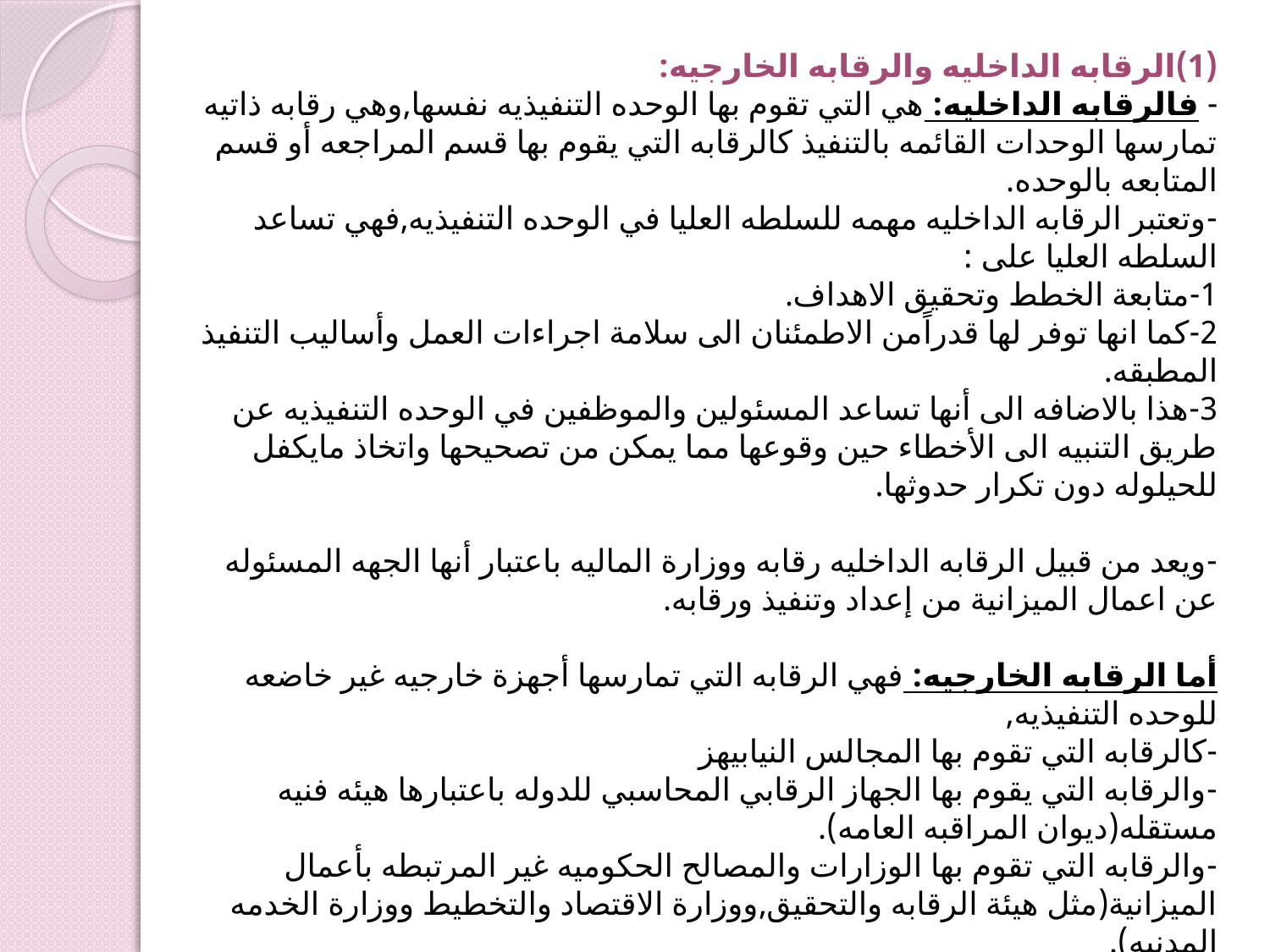

(1)الرقابه الداخليه والرقابه الخارجيه:
- فالرقابه الداخليه: هي التي تقوم بها الوحده التنفيذيه نفسها,وهي رقابه ذاتيه تمارسها الوحدات القائمه بالتنفيذ كالرقابه التي يقوم بها قسم المراجعه أو قسم المتابعه بالوحده.
-وتعتبر الرقابه الداخليه مهمه للسلطه العليا في الوحده التنفيذيه,فهي تساعد السلطه العليا على :
1-متابعة الخطط وتحقيق الاهداف.
2-كما انها توفر لها قدراًمن الاطمئنان الى سلامة اجراءات العمل وأساليب التنفيذ المطبقه.
3-هذا بالاضافه الى أنها تساعد المسئولين والموظفين في الوحده التنفيذيه عن طريق التنبيه الى الأخطاء حين وقوعها مما يمكن من تصحيحها واتخاذ مايكفل للحيلوله دون تكرار حدوثها.
-ويعد من قبيل الرقابه الداخليه رقابه ووزارة الماليه باعتبار أنها الجهه المسئوله عن اعمال الميزانية من إعداد وتنفيذ ورقابه.
أما الرقابه الخارجيه: فهي الرقابه التي تمارسها أجهزة خارجيه غير خاضعه للوحده التنفيذيه,
-كالرقابه التي تقوم بها المجالس النيابيهز
-والرقابه التي يقوم بها الجهاز الرقابي المحاسبي للدوله باعتبارها هيئه فنيه مستقله(ديوان المراقبه العامه).
-والرقابه التي تقوم بها الوزارات والمصالح الحكوميه غير المرتبطه بأعمال الميزانية(مثل هيئة الرقابه والتحقيق,ووزارة الاقتصاد والتخطيط ووزارة الخدمه المدنيه).